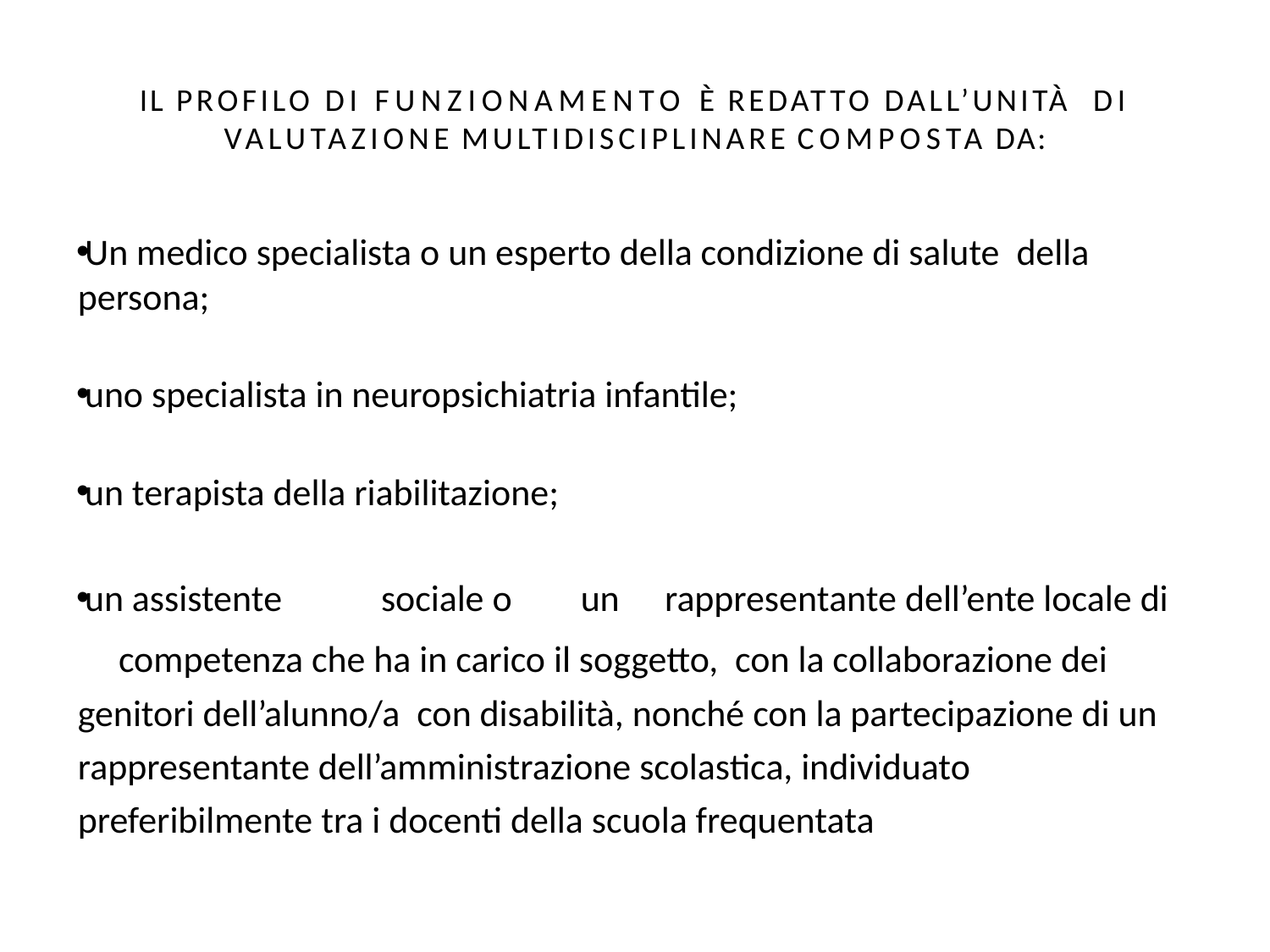

# IL PROFILO DI FUNZIONAMENTO È REDATTO DALL’UNITÀ  DI VALUTAZIONE MULTIDISCIPLINARE COMPOSTA DA:
Un medico specialista o un esperto della condizione di salute  della persona;

uno specialista in neuropsichiatria infantile;

un terapista della riabilitazione;

un assistente	sociale o	un	rappresentante dell’ente locale di
     competenza che ha in carico il soggetto,  con la collaborazione dei  genitori dell’alunno/a  con disabilità, nonché con la partecipazione di un  rappresentante dell’amministrazione scolastica, individuato  preferibilmente tra i docenti della scuola frequentata